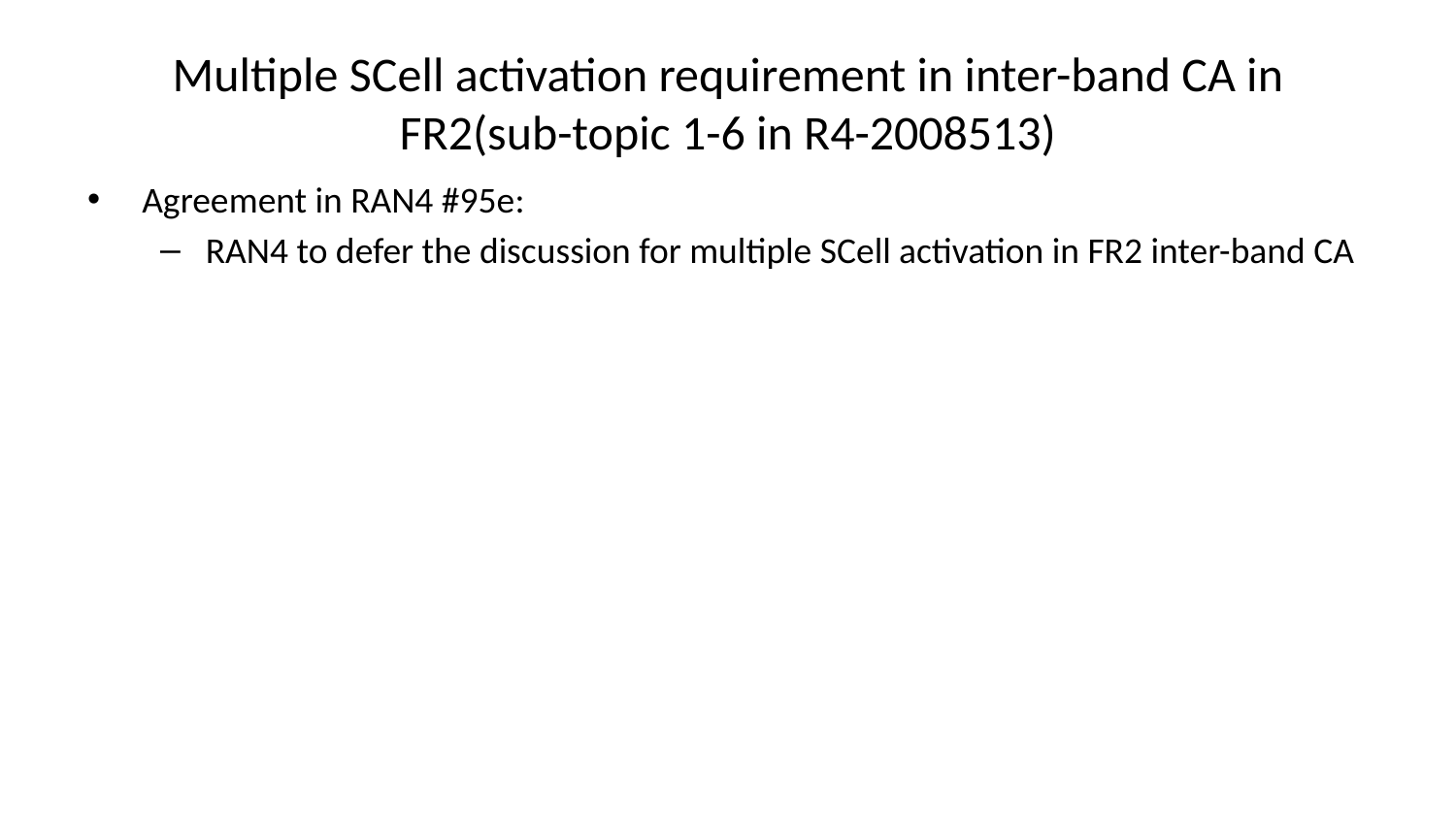

# Multiple SCell activation requirement in inter-band CA in FR2(sub-topic 1-6 in R4-2008513)
Agreement in RAN4 #95e:
RAN4 to defer the discussion for multiple SCell activation in FR2 inter-band CA